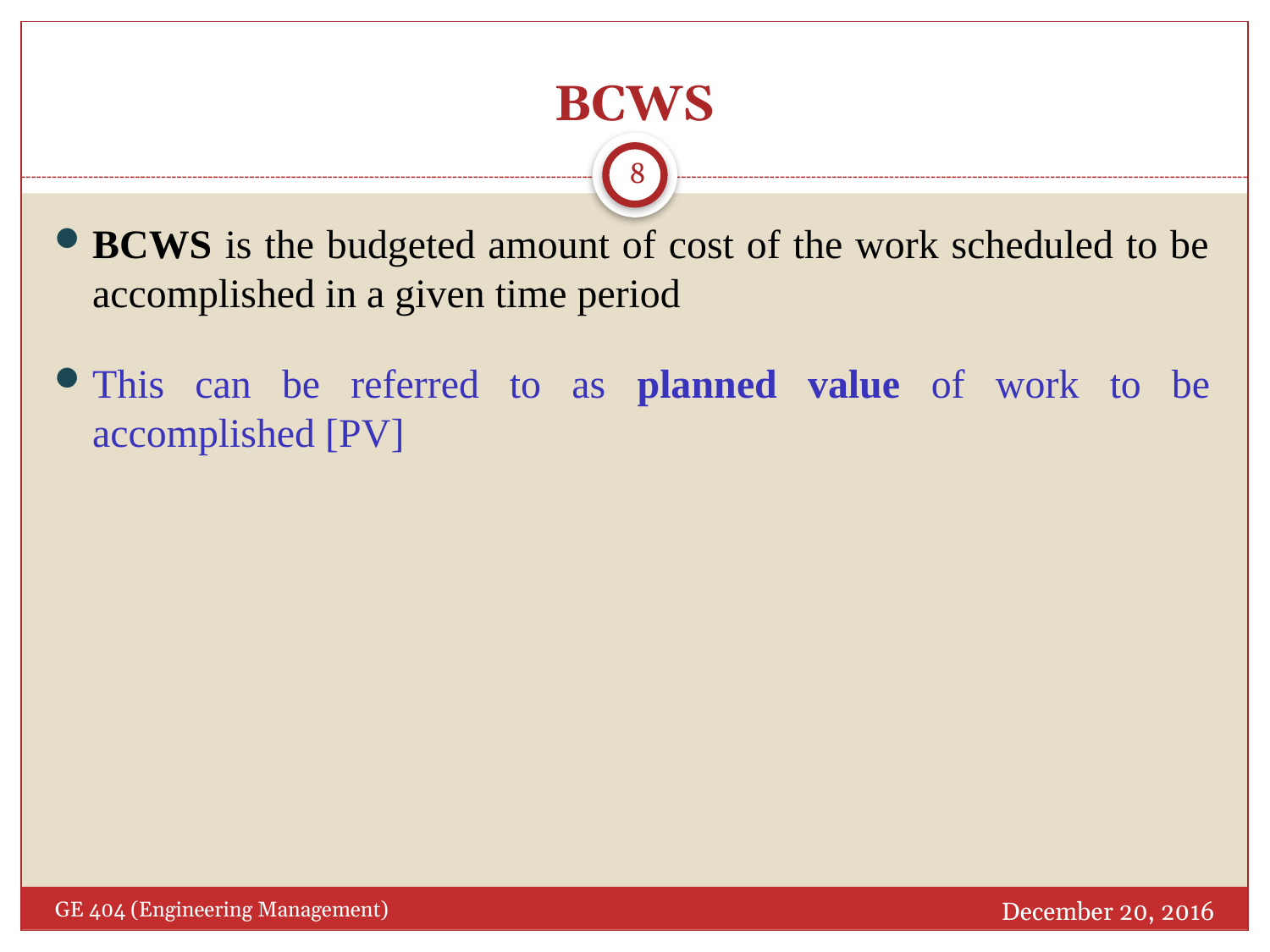

# BCWS
8
BCWS is the budgeted amount of cost of the work scheduled to be accomplished in a given time period
This can be referred to as planned value of work to be accomplished [PV]

December 20, 2016
GE 404 (Engineering Management)